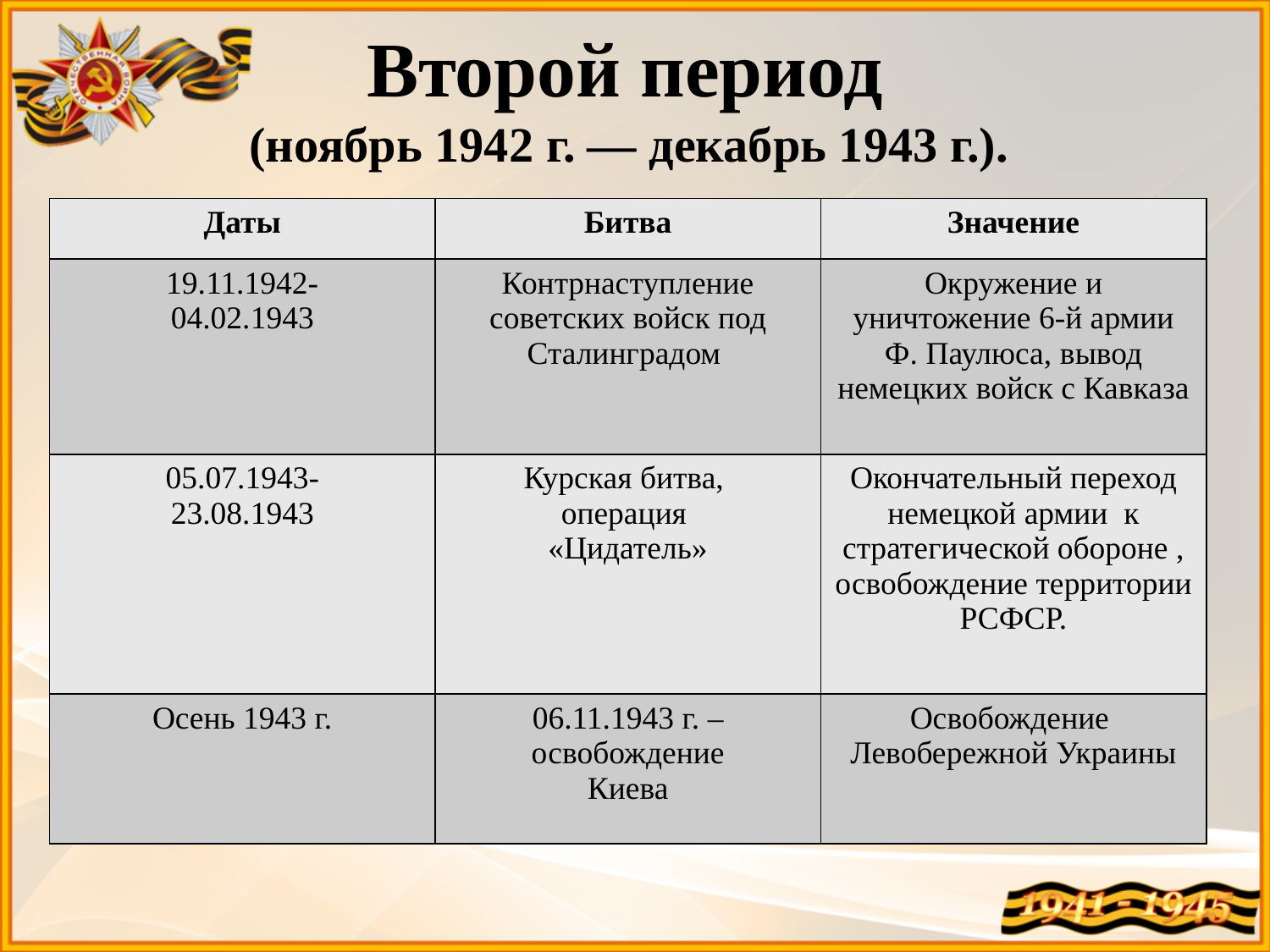

# Второй период (ноябрь 1942 г. — декабрь 1943 г.).
| Даты | Битва | Значение |
| --- | --- | --- |
| 19.11.1942- 04.02.1943 | Контрнаступление советских войск под Сталинградом | Окружение и уничтожение 6-й армии Ф. Паулюса, вывод немецких войск с Кавказа |
| 05.07.1943- 23.08.1943 | Курская битва, операция «Цидатель» | Окончательный переход немецкой армии к стратегической обороне , освобождение территории РСФСР. |
| Осень 1943 г. | 06.11.1943 г. – освобождение Киева | Освобождение Левобережной Украины |